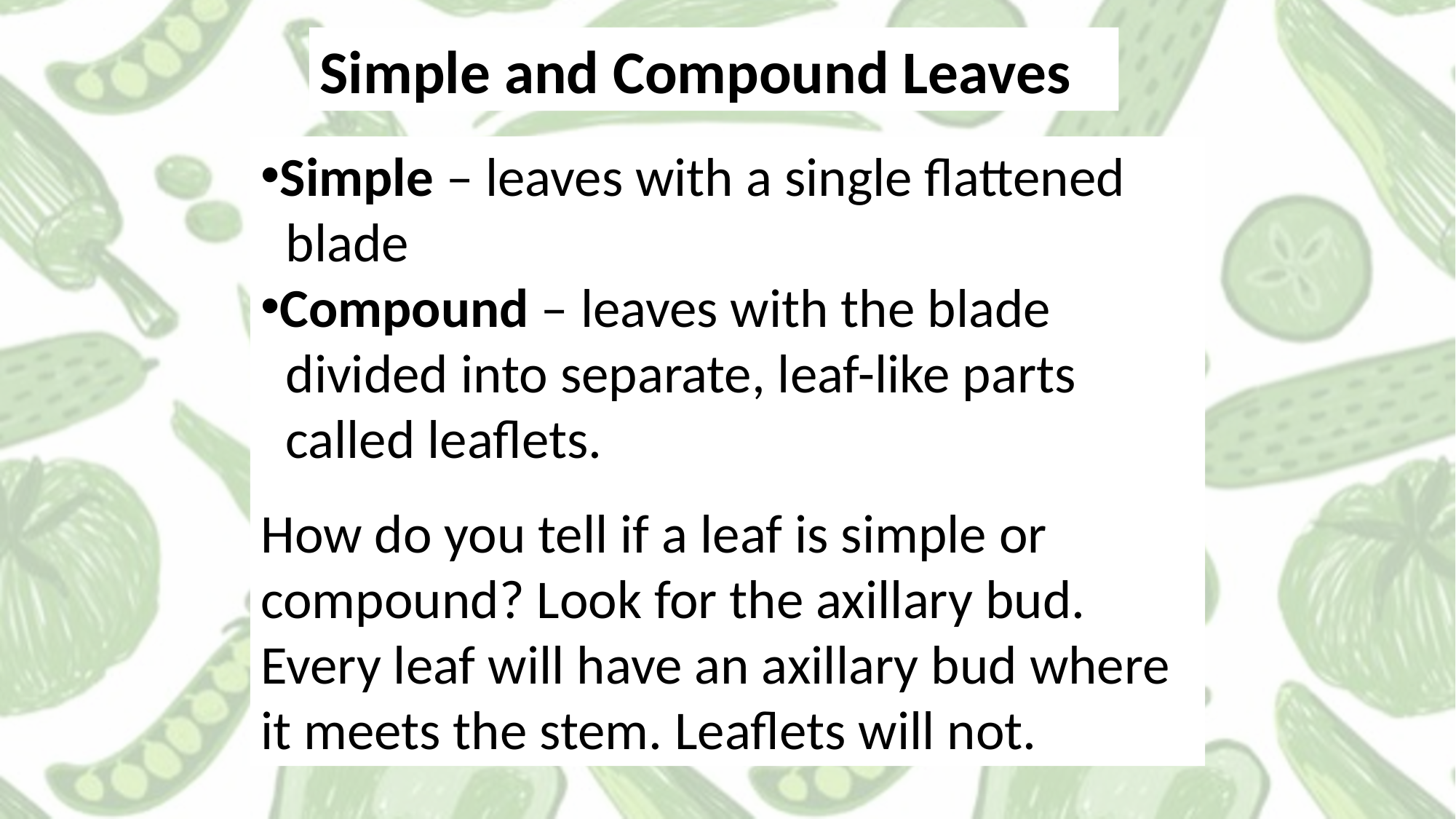

Simple and Compound Leaves
Simple – leaves with a single flattened
  blade
Compound – leaves with the blade
  divided into separate, leaf-like parts
  called leaflets.

How do you tell if a leaf is simple or compound? Look for the axillary bud.
Every leaf will have an axillary bud where it meets the stem. Leaflets will not.